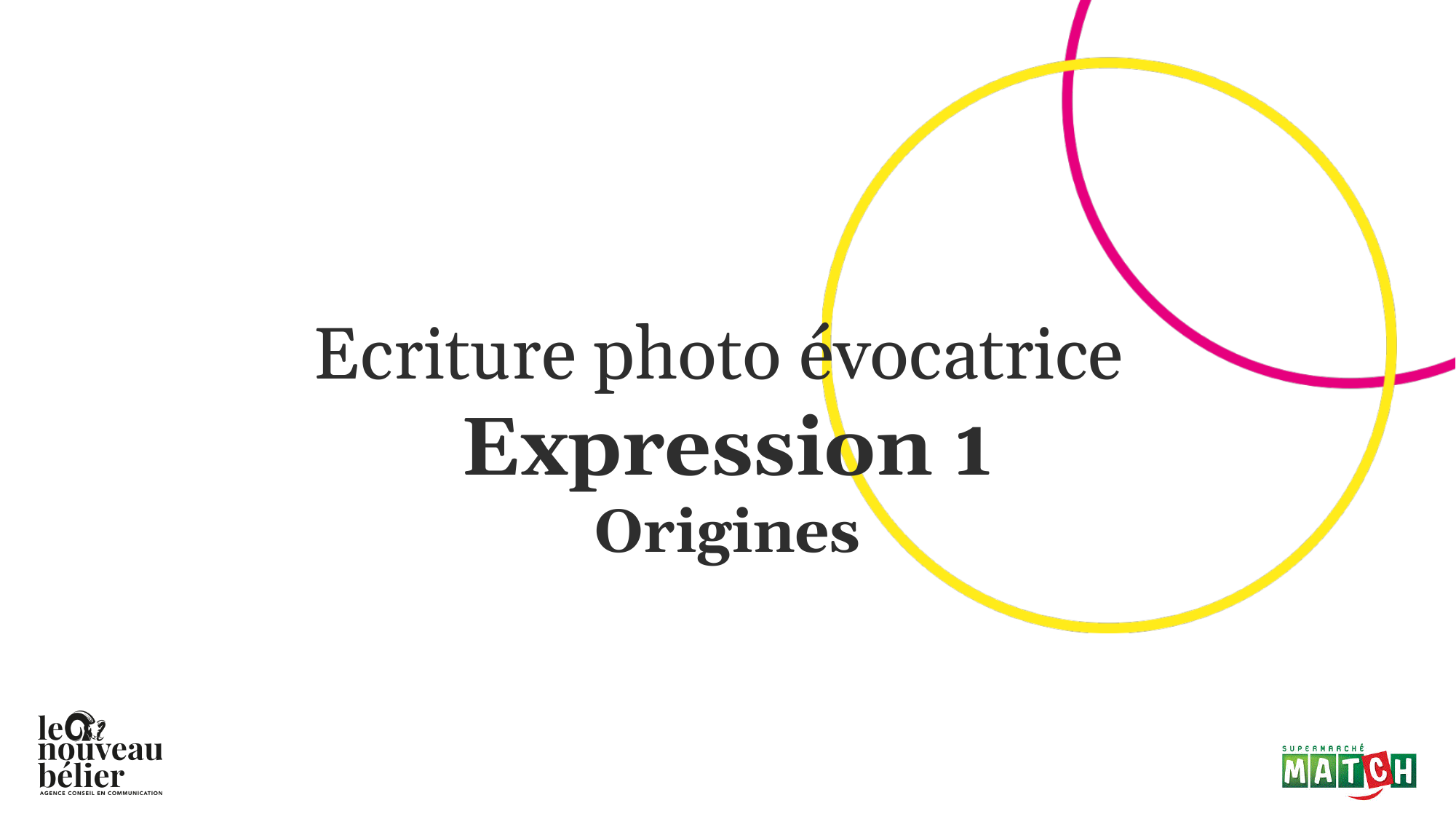

# Ecriture photo évocatrice Expression 1 Origines